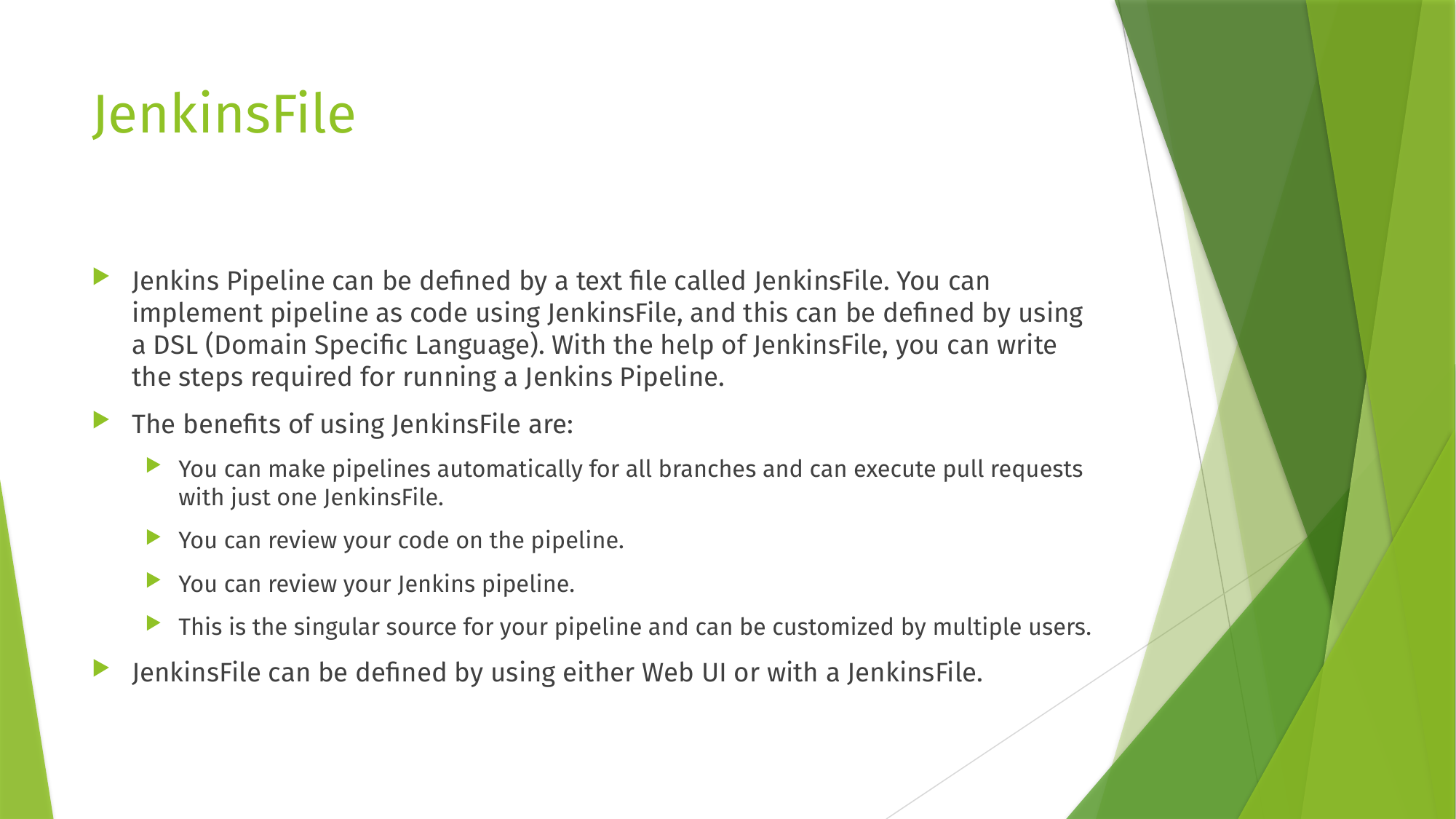

# JenkinsFile
Jenkins Pipeline can be defined by a text file called JenkinsFile. You can implement pipeline as code using JenkinsFile, and this can be defined by using a DSL (Domain Specific Language). With the help of JenkinsFile, you can write the steps required for running a Jenkins Pipeline.
The benefits of using JenkinsFile are:
You can make pipelines automatically for all branches and can execute pull requests with just one JenkinsFile.
You can review your code on the pipeline.
You can review your Jenkins pipeline.
This is the singular source for your pipeline and can be customized by multiple users.
JenkinsFile can be defined by using either Web UI or with a JenkinsFile.